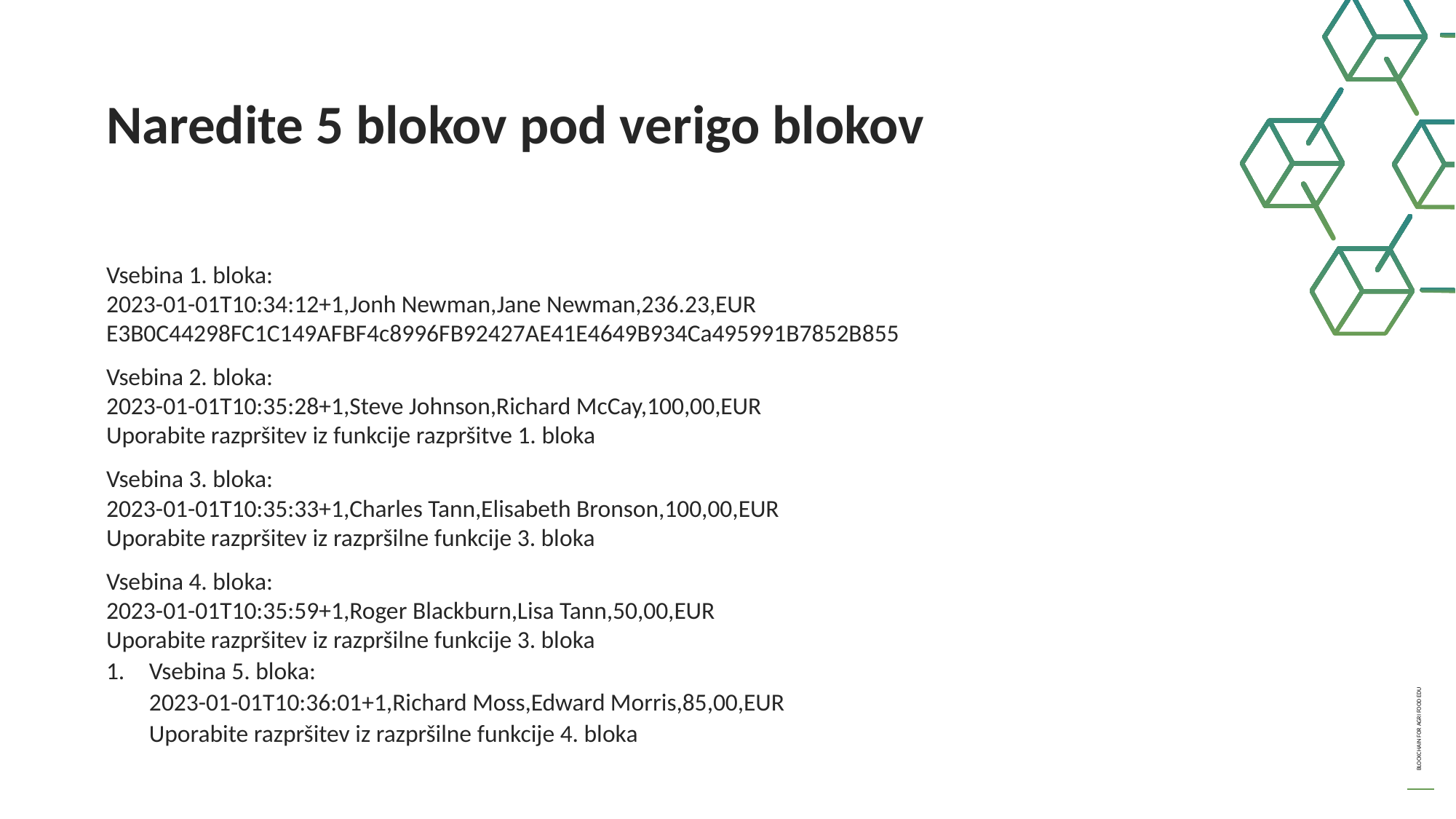

Naredite 5 blokov pod verigo blokov
Vsebina 1. bloka:
2023-01-01T10:34:12+1,Jonh Newman,Jane Newman,236.23,EUR
E3B0C44298FC1C149AFBF4c8996FB92427AE41E4649B934Ca495991B7852B855
Vsebina 2. bloka:
2023-01-01T10:35:28+1,Steve Johnson,Richard McCay,100,00,EUR
Uporabite razpršitev iz funkcije razpršitve 1. bloka
Vsebina 3. bloka:
2023-01-01T10:35:33+1,Charles Tann,Elisabeth Bronson,100,00,EUR
Uporabite razpršitev iz razpršilne funkcije 3. bloka
Vsebina 4. bloka:
2023-01-01T10:35:59+1,Roger Blackburn,Lisa Tann,50,00,EUR
Uporabite razpršitev iz razpršilne funkcije 3. bloka
Vsebina 5. bloka:
2023-01-01T10:36:01+1,Richard Moss,Edward Morris,85,00,EUR
Uporabite razpršitev iz razpršilne funkcije 4. bloka